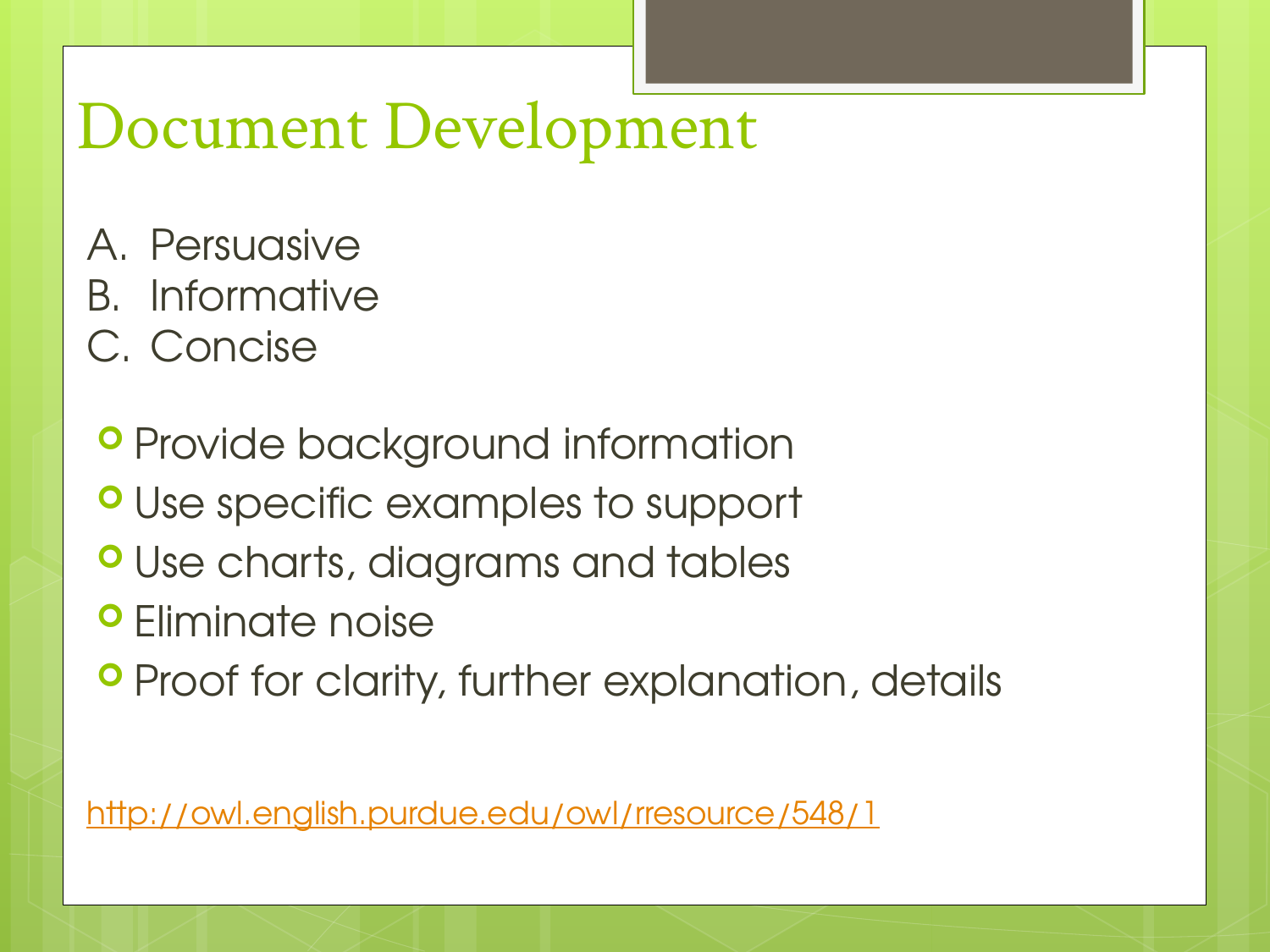

# Document Development
Persuasive
Informative
Concise

Provide background information
Use specific examples to support
Use charts, diagrams and tables
Eliminate noise
Proof for clarity, further explanation, details

http://owl.english.purdue.edu/owl/rresource/548/1